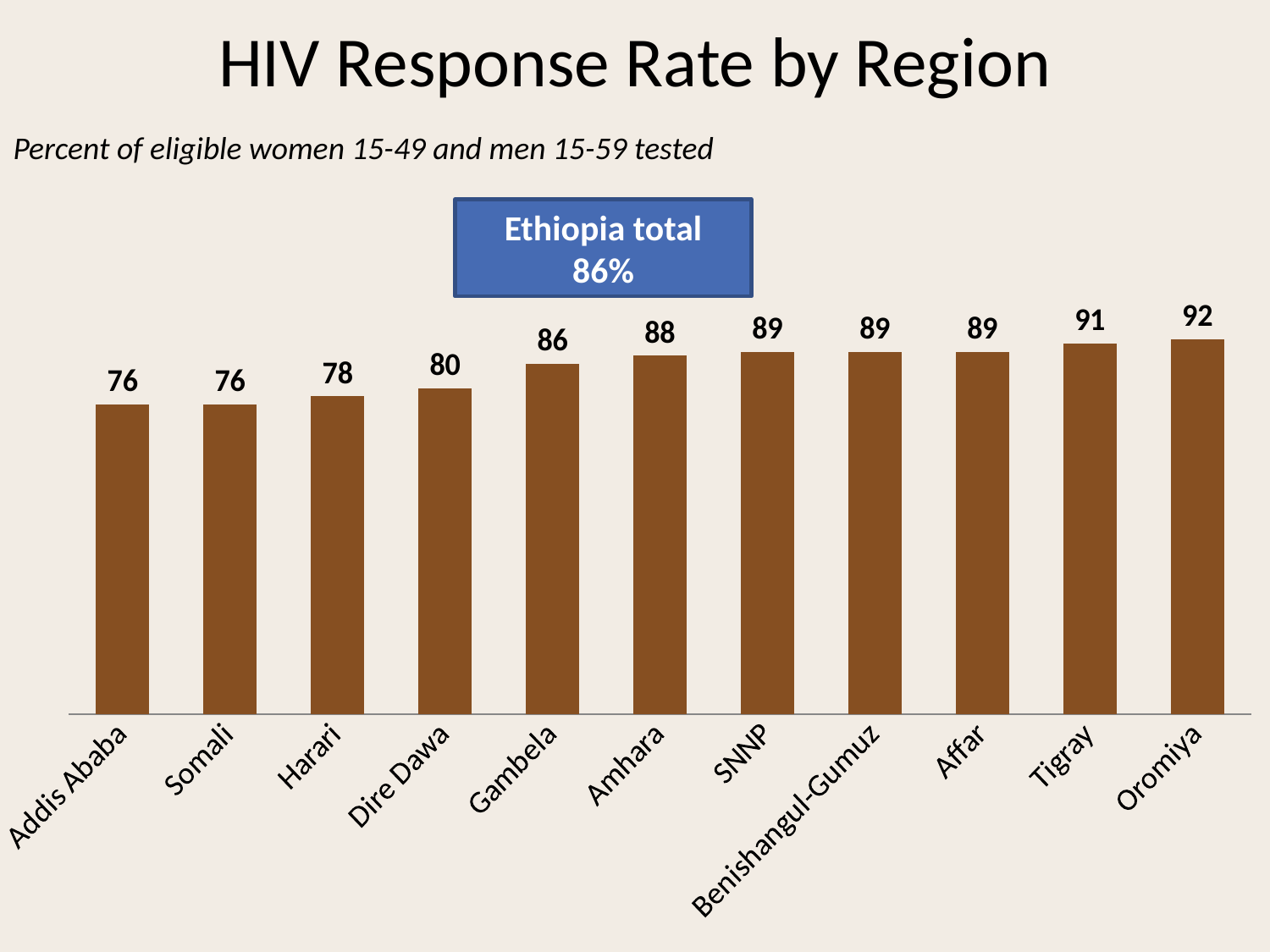

HIV Response Rate by Region
Percent of eligible women 15-49 and men 15-59 tested
Ethiopia total
86%

### Chart

| Category | Series 1 |
|---|---|
| Addis Ababa | 76.0 |
| Somali | 76.0 |
| Harari | 78.0 |
| Dire Dawa | 80.0 |
| Gambela | 86.0 |
| Amhara | 88.0 |
| SNNP | 89.0 |
| Benishangul-Gumuz | 89.0 |
| Affar | 89.0 |
| Tigray | 91.0 |
| Oromiya | 92.0 |